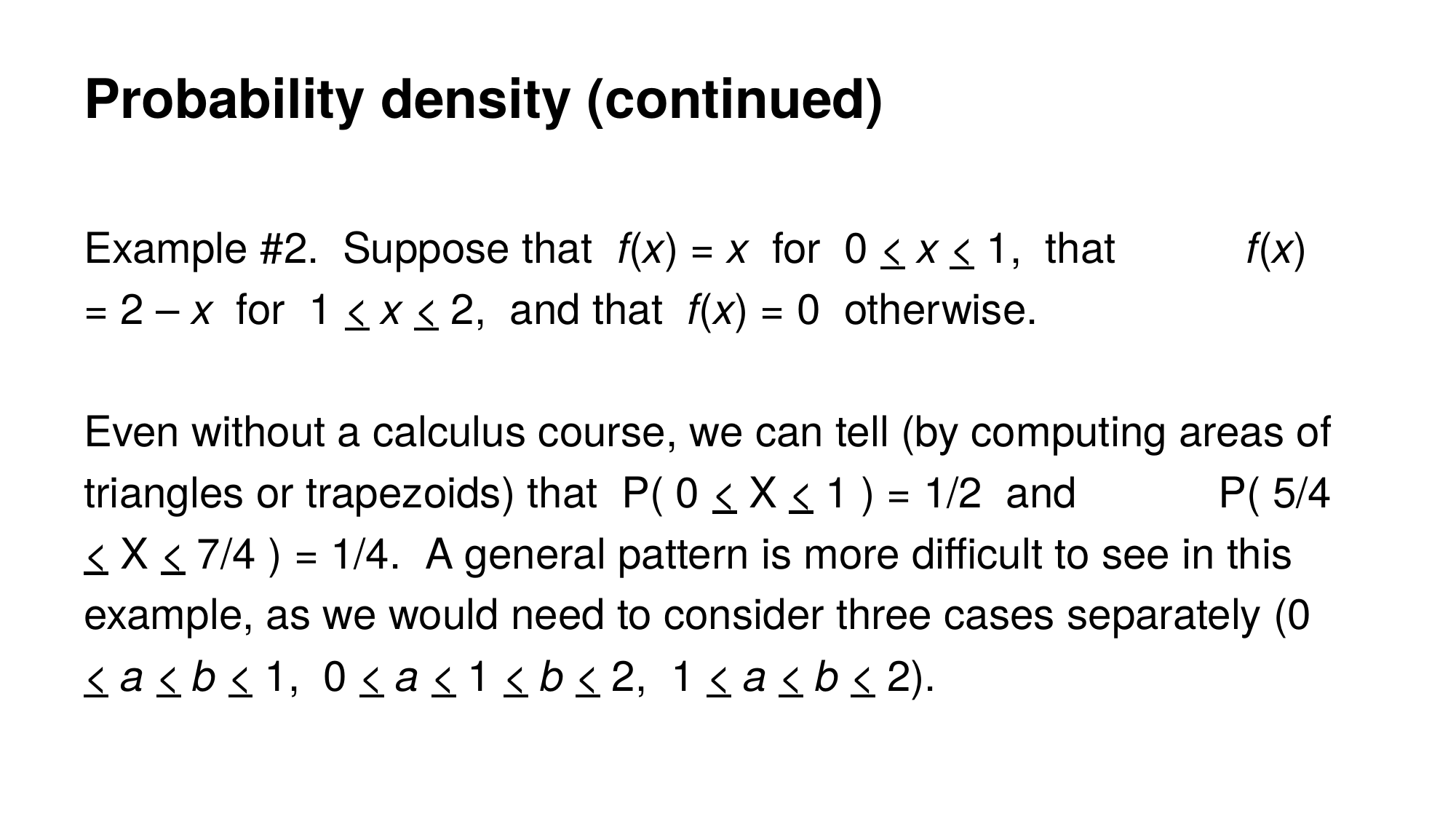

# Probability density (continued)
Example #2.  Suppose that  f(x) = x  for  0 < x < 1,  that           f(x) = 2 – x  for  1 < x < 2,  and that  f(x) = 0  otherwise.

Even without a calculus course, we can tell (by computing areas of triangles or trapezoids) that  P( 0 < X < 1 ) = 1/2  and            P( 5/4 < X < 7/4 ) = 1/4.  A general pattern is more difficult to see in this example, as we would need to consider three cases separately (0 < a < b < 1,  0 < a < 1 < b < 2,  1 < a < b < 2).